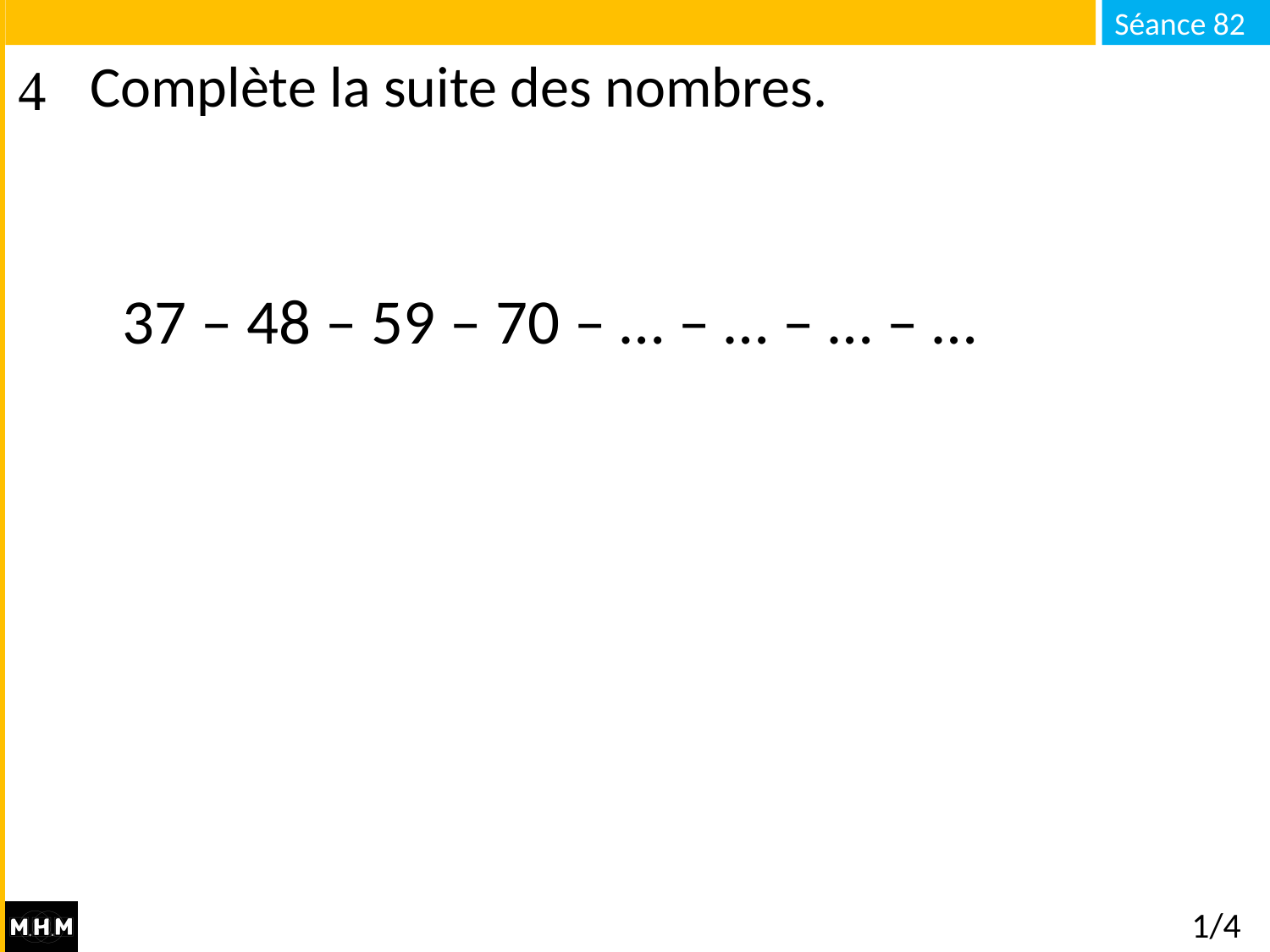

# Complète la suite des nombres.
37 – 48 – 59 – 70 – … – … – … – …
1/4